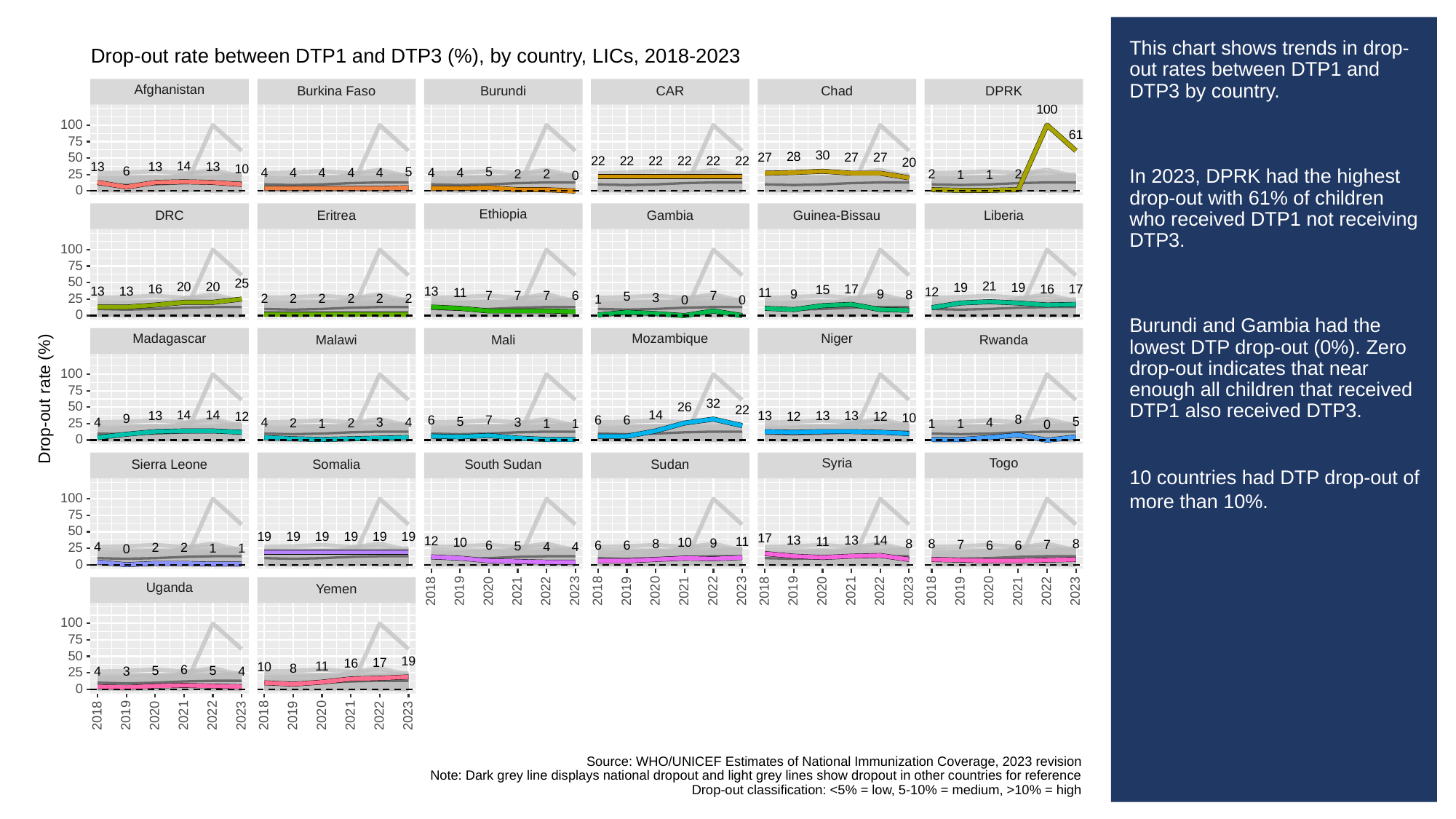

# This chart shows trends in drop-out rates between DTP1 and DTP3 by country.

In 2023, DPRK had the highest drop-out with 61% of children who received DTP1 not receiving DTP3.

Burundi and Gambia had the lowest DTP drop-out (0%). Zero drop-out indicates that near enough all children that received DTP1 also received DTP3.

10 countries had DTP drop-out of more than 10%.

Drop-out rate between DTP1 and DTP3 (%), by country, LICs, 2018-2023

Afghanistan
CAR
Chad
Burkina Faso
Burundi
DPRK

100

100

61

75

30
28
50
27
27
27
22
22
22
22
22
22

20
14
13
13
13
10

6
5
5
4
4
4
4
4
4
4
25

2
2
2
2
1
1

0

0

Ethiopia
DRC
Gambia
Guinea-Bissau
Eritrea
Liberia

100

75

50
25
21

20
20
19
19
17
17
16
16
15
13
13
13
12
11
11
9
9
8

7
7
7
7
6
5
3
25

2
2
2
2
2
2
1

0
0

0

Madagascar
Niger
Mozambique
Malawi
Mali
Rwanda

100

75

Drop-out rate (%)

32
50
26
22

14
14
14
13
13
13
13
12
12
12
10
9
8

7
6
6
6
5
5
4
4
4
4
3
3
25

2
2
1
1
1
1
1

0

0

Syria
Togo
Sierra Leone
Somalia
South Sudan
Sudan

100

75

50

19
19
19
19
19
19
17
14
13
13
12
11
11
10
10
9
8
8
8
8

7
7
6
6
6
6
6
5
4
4
4
25

2
2
1
1

0

0

Uganda
Yemen
2023
2023
2023
2023
2018
2019
2020
2021
2022
2018
2019
2020
2021
2022
2018
2019
2020
2021
2022
2018
2019
2020
2021
2022

100

75

50

19
17
16
11
10
8

6
5
5
4
4
3
25

0

2023
2023
2018
2019
2020
2021
2022
2018
2019
2020
2021
2022
Source: WHO/UNICEF Estimates of National Immunization Coverage, 2023 revision
Note: Dark grey line displays national dropout and light grey lines show dropout in other countries for reference
Drop-out classification: <5% = low, 5-10% = medium, >10% = high